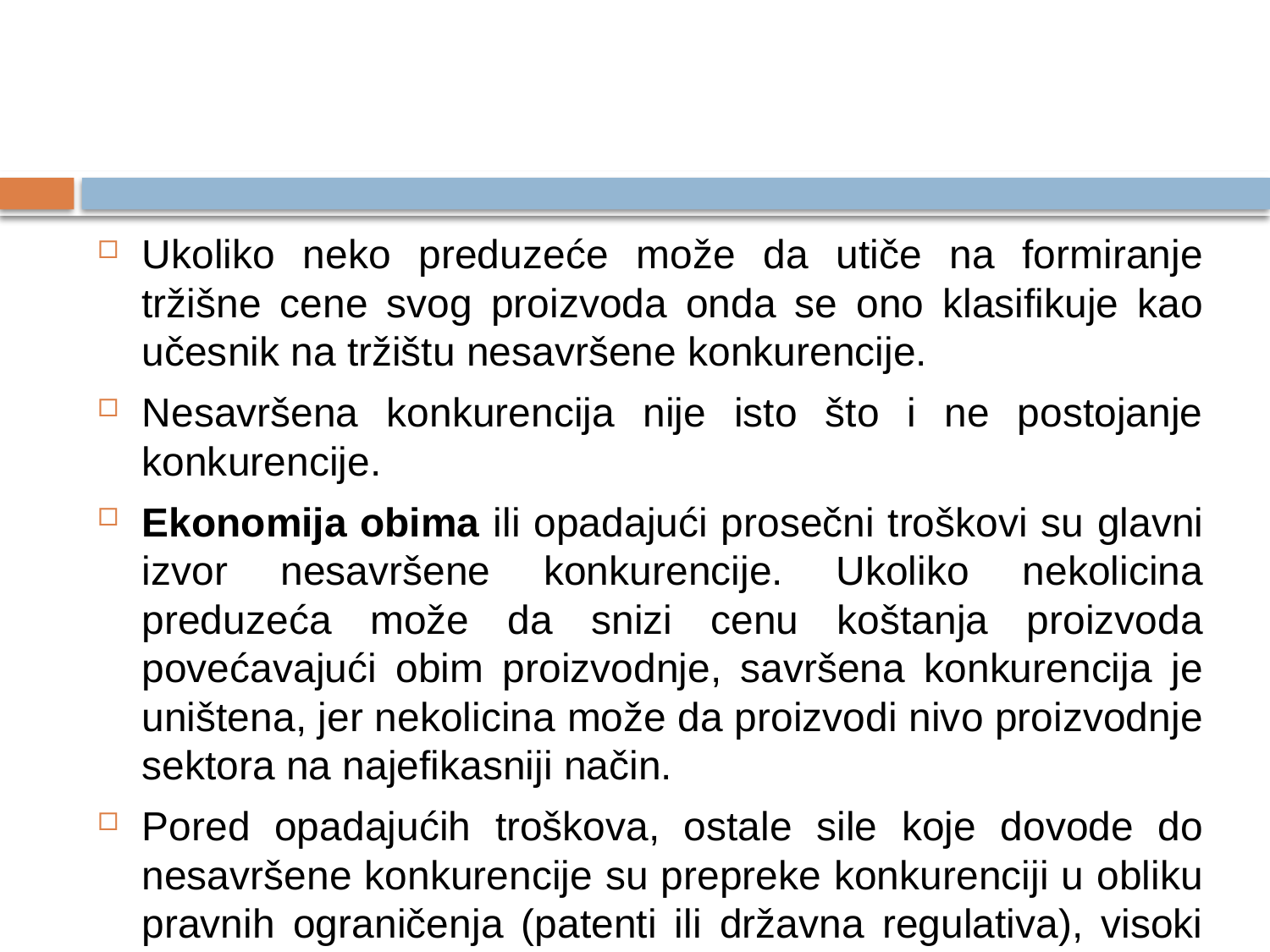

#
Ukoliko neko preduzeće može da utiče na formiranje tržišne cene svog proizvoda onda se ono klasifikuje kao učesnik na tržištu nesavršene konkurencije.
Nesavršena konkurencija nije isto što i ne postojanje konkurencije.
Ekonomija obima ili opadajući prosečni troškovi su glavni izvor nesavršene konkurencije. Ukoliko nekolicina preduzeća može da snizi cenu koštanja proizvoda povećavajući obim proizvodnje, savršena konkurencija je uništena, jer nekolicina može da proizvodi nivo proizvodnje sektora na najefikasniji način.
Pored opadajućih troškova, ostale sile koje dovode do nesavršene konkurencije su prepreke konkurenciji u obliku pravnih ograničenja (patenti ili državna regulativa), visoki troškovi ulaska u sektor, oglašavanje i diferencijacija proizvoda.